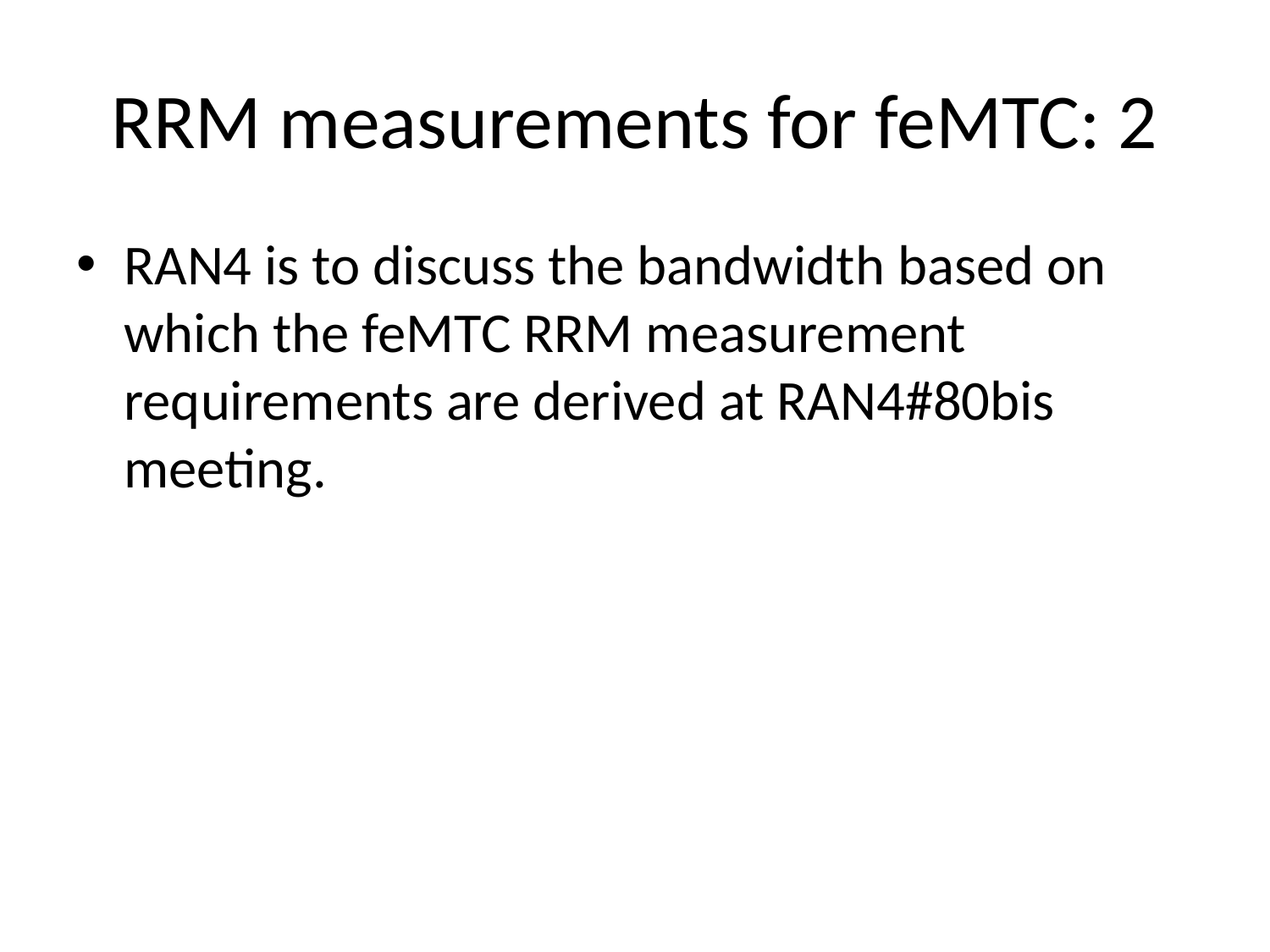

# RRM measurements for feMTC: 2
RAN4 is to discuss the bandwidth based on which the feMTC RRM measurement requirements are derived at RAN4#80bis meeting.